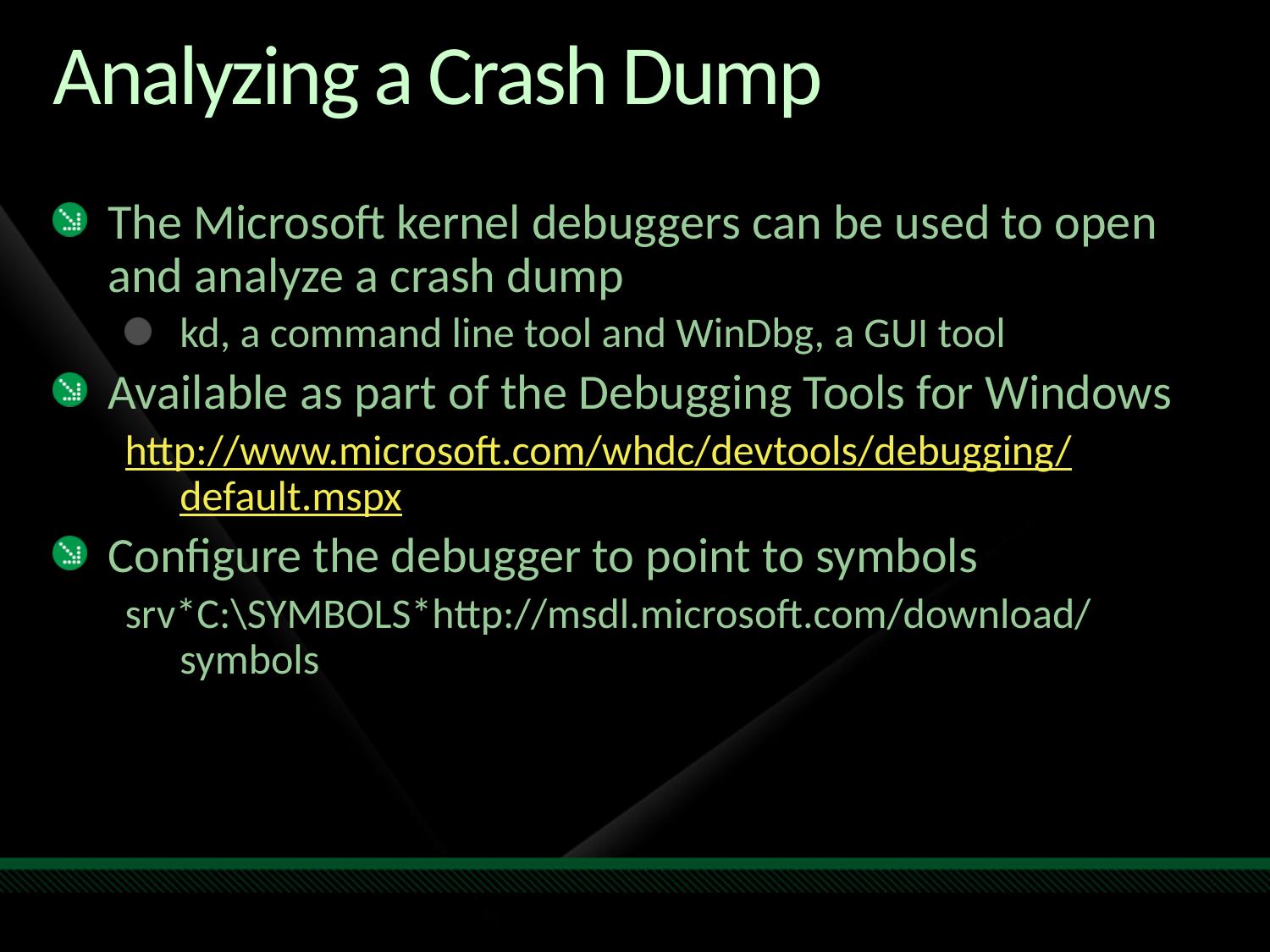

# Analyzing a Crash Dump
The Microsoft kernel debuggers can be used to open and analyze a crash dump
kd, a command line tool and WinDbg, a GUI tool
Available as part of the Debugging Tools for Windows
http://www.microsoft.com/whdc/devtools/debugging/
default.mspx
Configure the debugger to point to symbols
srv*C:\SYMBOLS*http://msdl.microsoft.com/download/
symbols